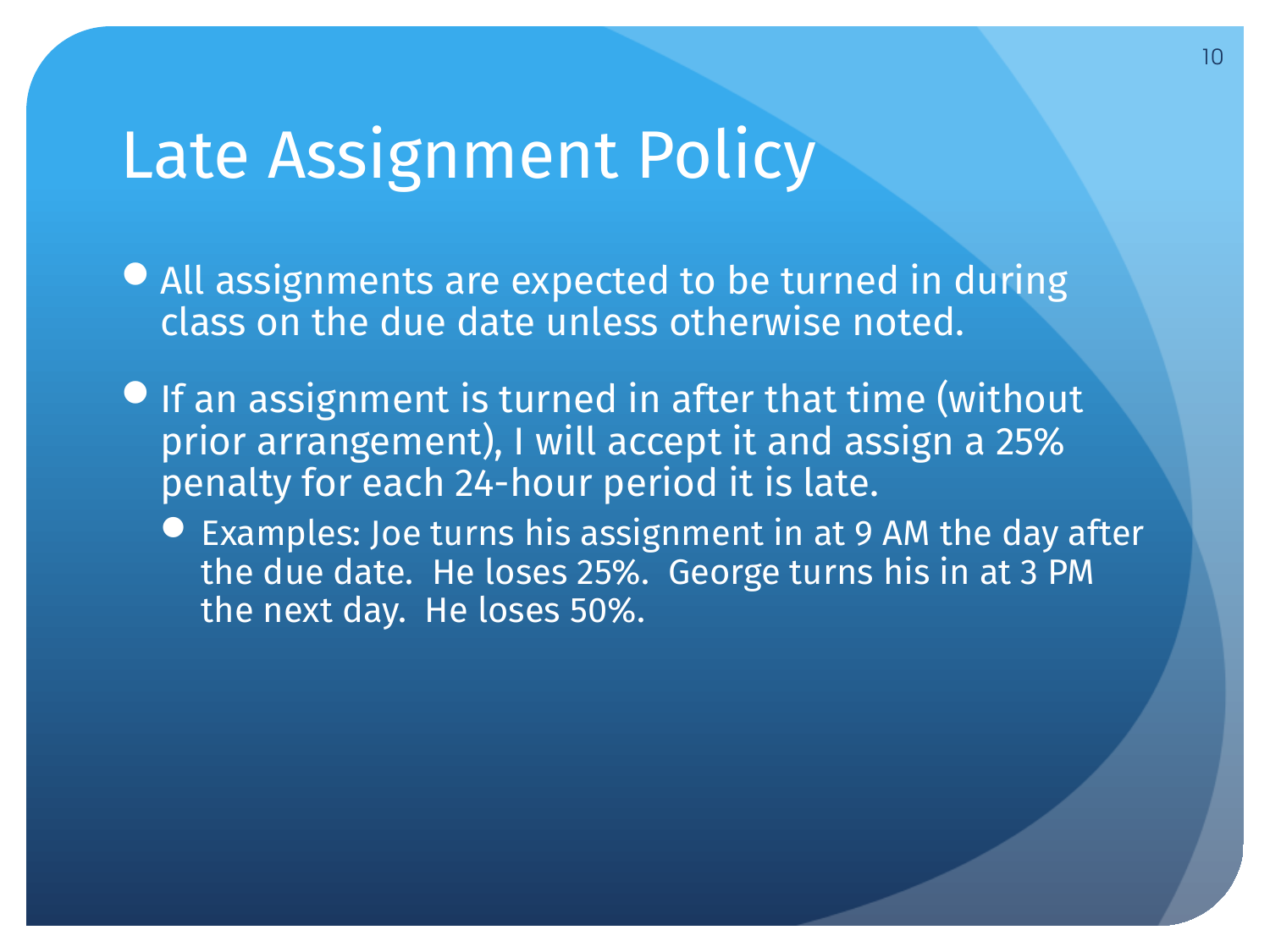

10
# Late Assignment Policy
All assignments are expected to be turned in during class on the due date unless otherwise noted.
If an assignment is turned in after that time (without prior arrangement), I will accept it and assign a 25% penalty for each 24-hour period it is late.
Examples: Joe turns his assignment in at 9 AM the day after the due date.  He loses 25%.  George turns his in at 3 PM the next day.  He loses 50%.